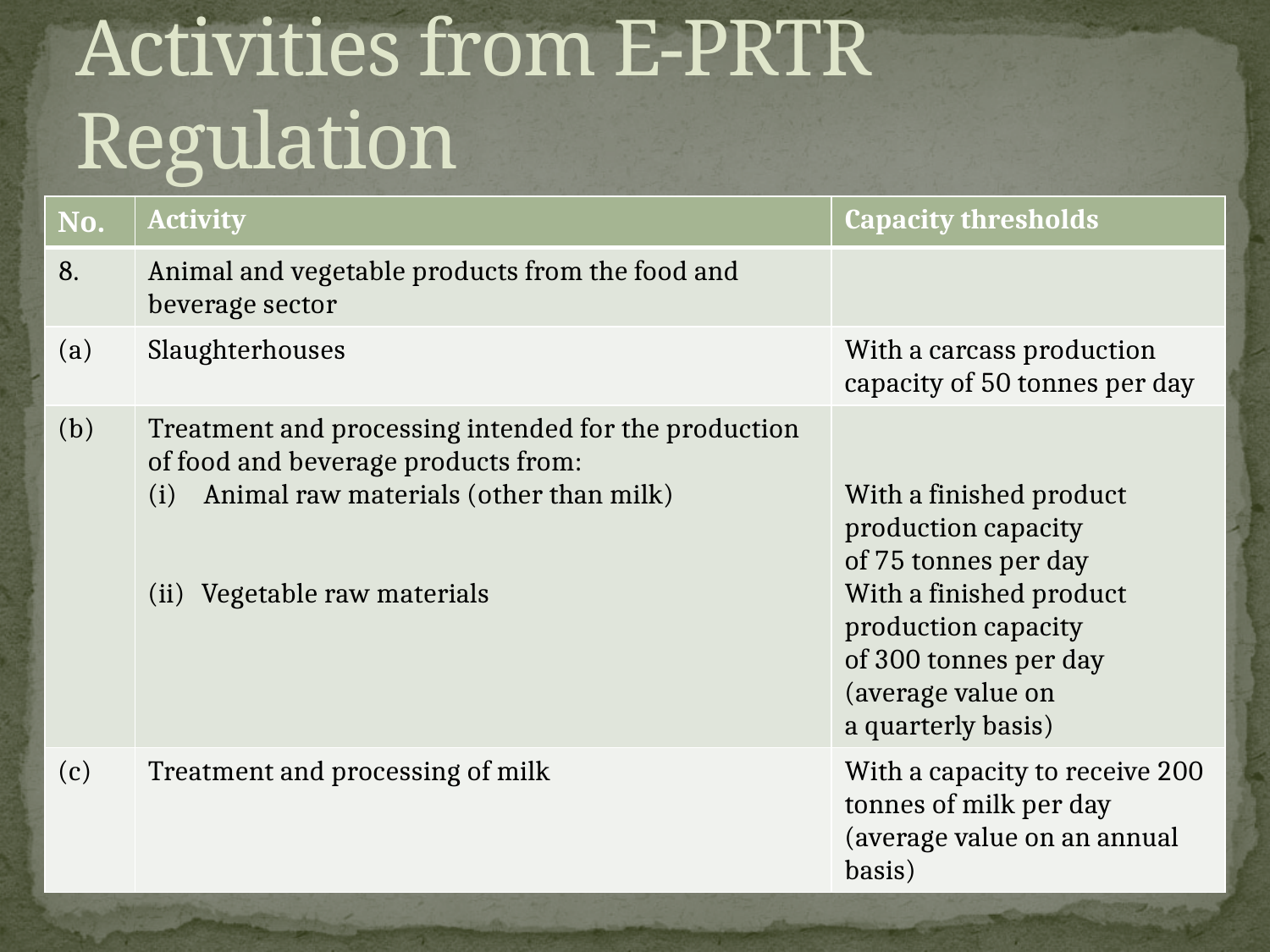

# Activities from E-PRTR Regulation
| No. | Activity | Capacity thresholds |
| --- | --- | --- |
| 8. | Animal and vegetable products from the food and beverage sector |  |
| (a) | Slaughterhouses | With a carcass production capacity of 50 tonnes per day |
| (b) | Treatment and processing intended for the production of food and beverage products from: Animal raw materials (other than milk) Vegetable raw materials | With a finished product production capacity of 75 tonnes per day With a finished product production capacity of 300 tonnes per day (average value on a quarterly basis) |
| (c) | Treatment and processing of milk | With a capacity to receive 200 tonnes of milk per day (average value on an annual basis) |